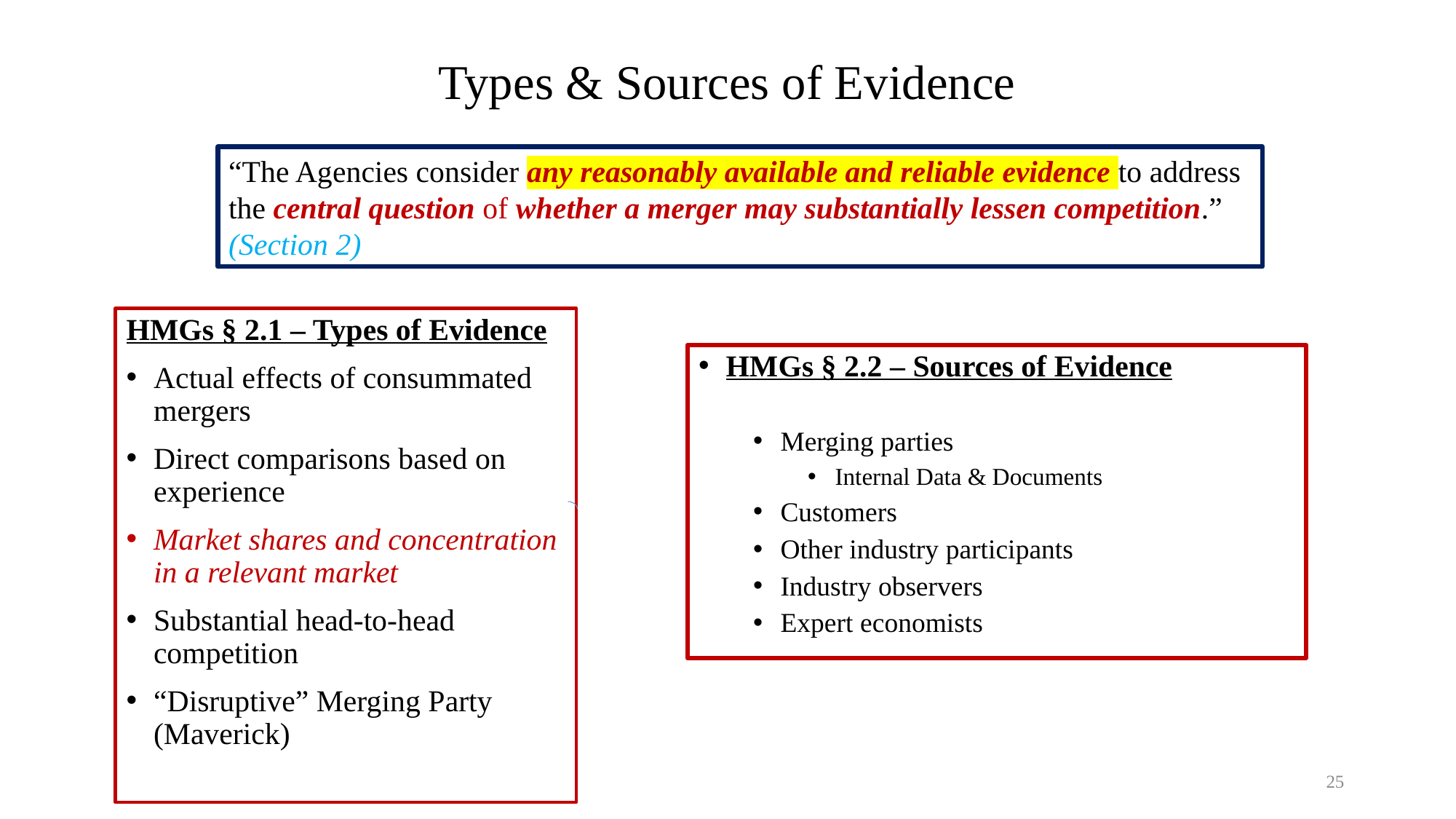

# Types & Sources of Evidence
“The Agencies consider any reasonably available and reliable evidence to address the central question of whether a merger may substantially lessen competition.” (Section 2)
HMGs § 2.1 – Types of Evidence
Actual effects of consummated mergers
Direct comparisons based on experience
Market shares and concentration in a relevant market
Substantial head-to-head competition
“Disruptive” Merging Party (Maverick)

HMGs § 2.2 – Sources of Evidence
Merging parties
Internal Data & Documents
Customers
Other industry participants
Industry observers
Expert economists

25